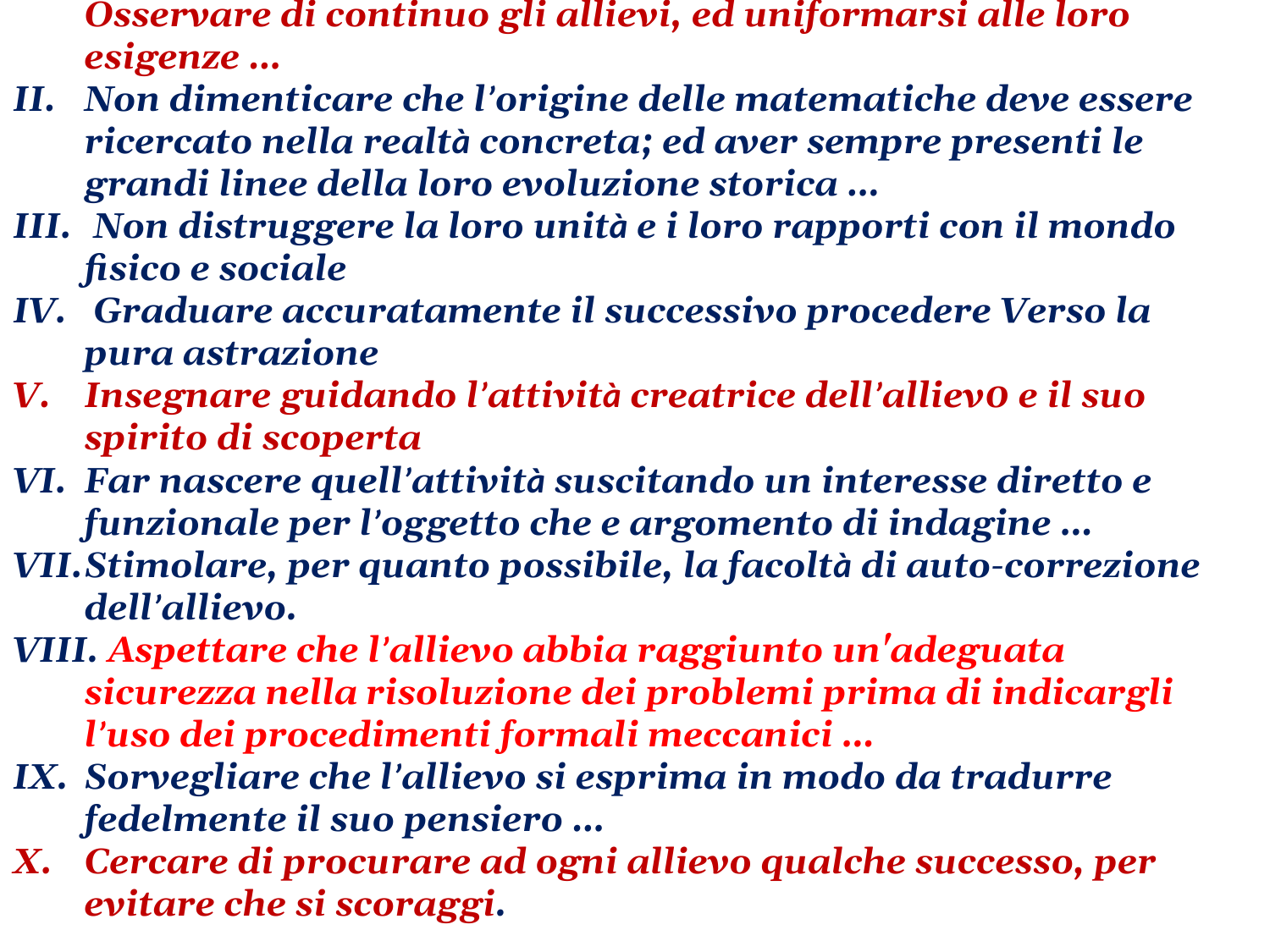

Non seguire rigidamente un unico criterio didattico. Osservare di continuo gli allievi, ed uniformarsi alle loro esigenze …
Non dimenticare che l’origine delle matematiche deve essere ricercato nella realtà concreta; ed aver sempre presenti le grandi linee della loro evoluzione storica …
 Non distruggere la loro unità e i loro rapporti con il mondo fisico e sociale
 Graduare accuratamente il successivo procedere Verso la pura astrazione
Insegnare guidando l’attività creatrice dell’alliev0 e il suo spirito di scoperta
Far nascere quell’attività suscitando un interesse diretto e funzionale per l’oggetto che e argomento di indagine …
Stimolare, per quanto possibile, la facoltà di auto-correzione dell’allievo.
 Aspettare che l’allievo abbia raggiunto un'adeguata sicurezza nella risoluzione dei problemi prima di indicargli l’uso dei procedimenti formali meccanici …
Sorvegliare che l’allievo si esprima in modo da tradurre fedelmente il suo pensiero …
Cercare di procurare ad ogni allievo qualche successo, per evitare che si scoraggi.